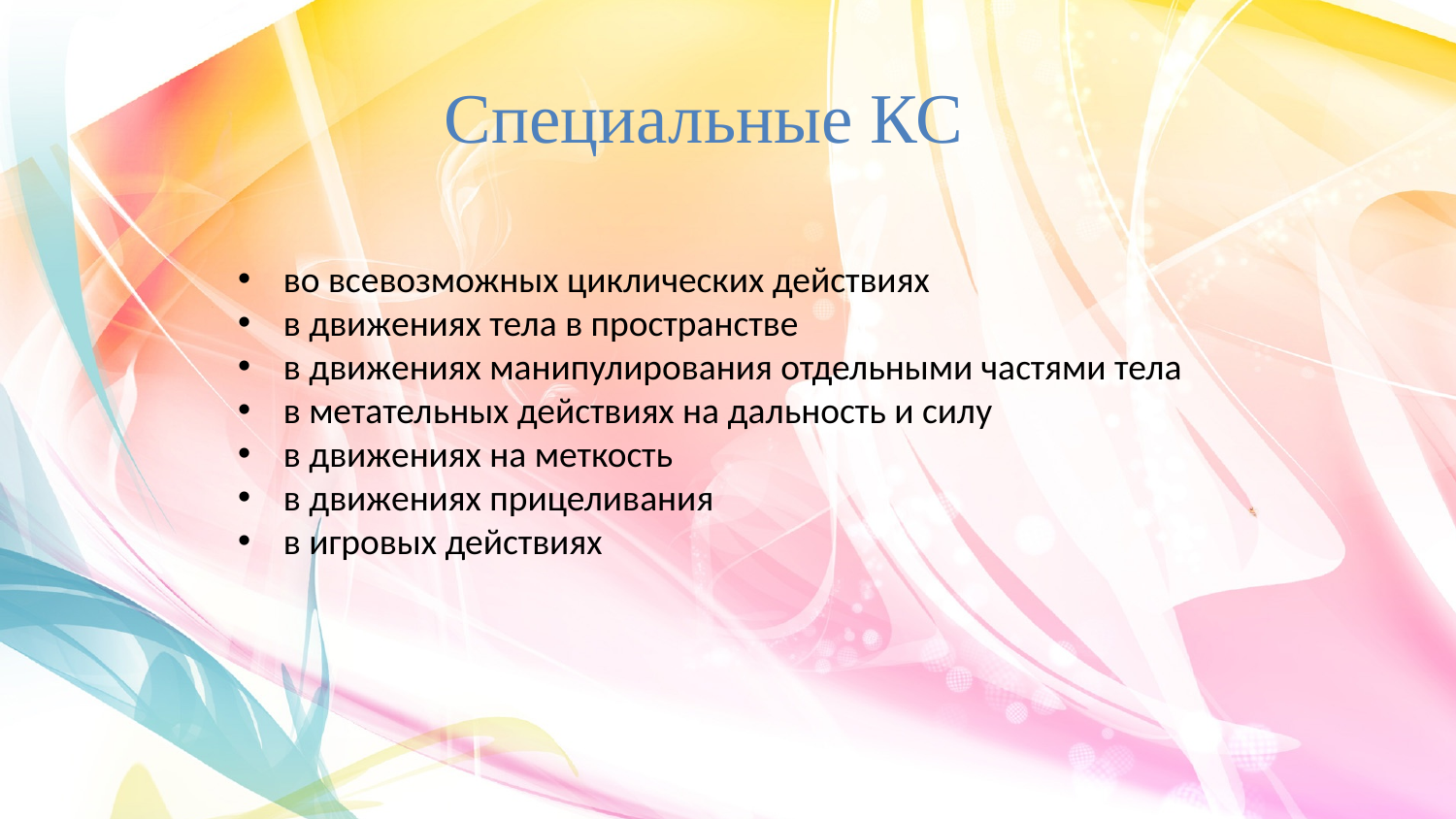

Специальные КС
во всевозможных циклических действиях
в движениях тела в пространстве
в движениях манипулирования отдельными частями тела
в метательных действиях на дальность и силу
в движениях на меткость
в движениях прицеливания
в игровых действиях